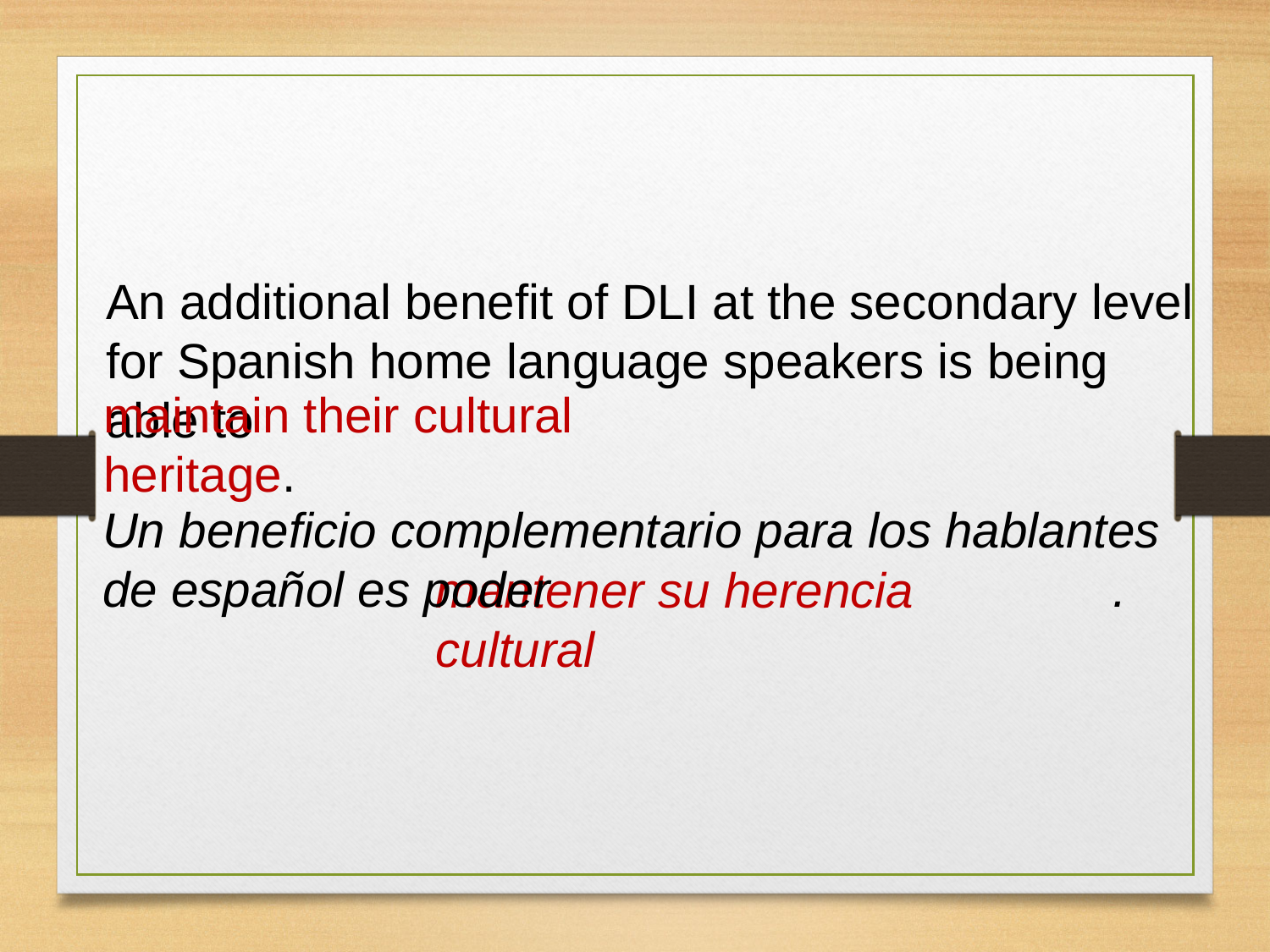

An additional benefit of DLI at the secondary level for Spanish home language speakers is being able to
maintain their cultural heritage.
Un beneficio complementario para los hablantes de español es poder                                         .
mantener su herencia cultural